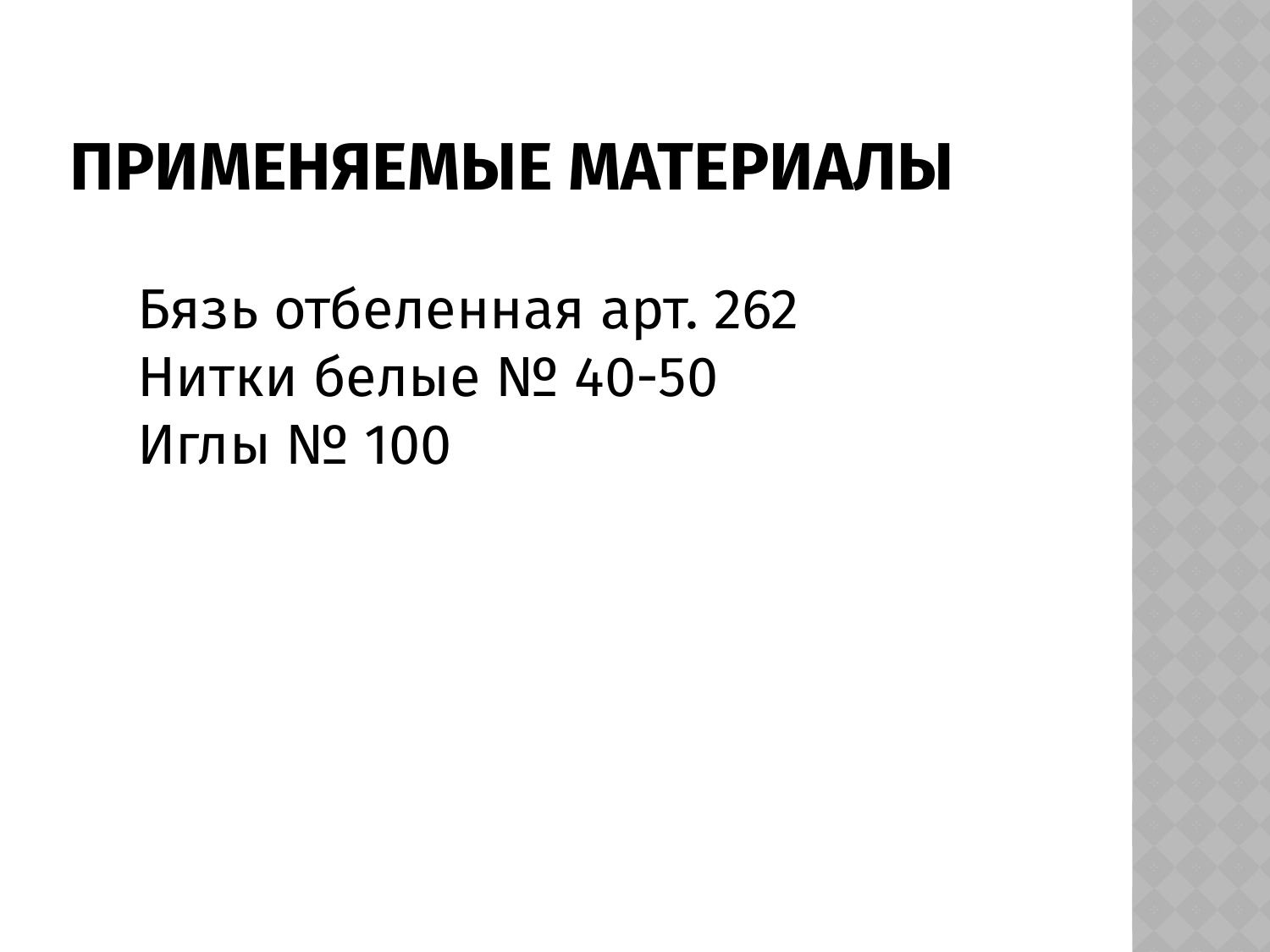

# Применяемые материалы
Бязь отбеленная арт. 262
Нитки белые № 40-50
Иглы № 100